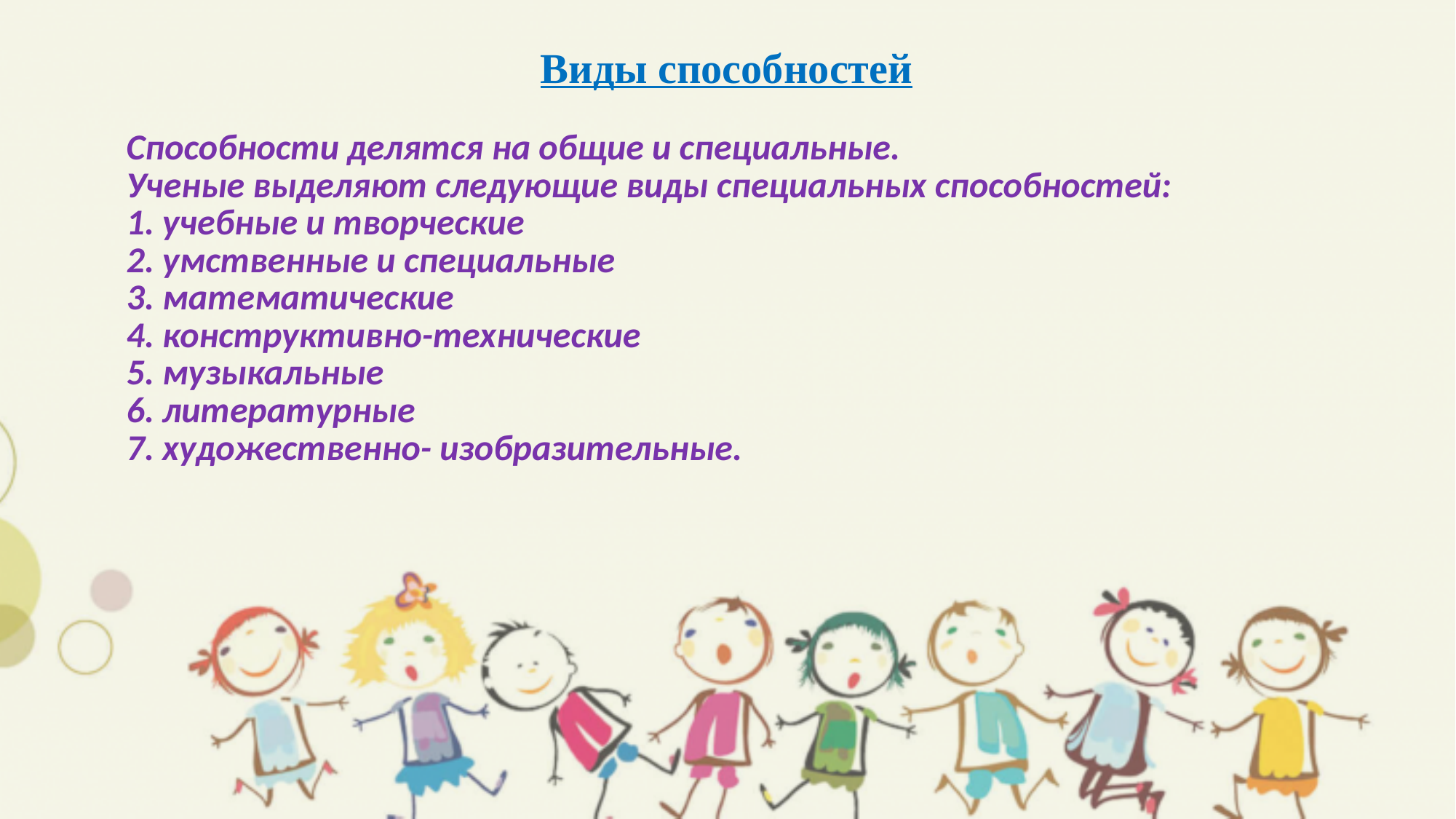

Виды способностей

Способности делятся на общие и специальные.
Ученые выделяют следующие виды специальных способностей:
1. учебные и творческие
2. умственные и специальные
3. математические
4. конструктивно-технические
5. музыкальные
6. литературные
7. художественно- изобразительные.